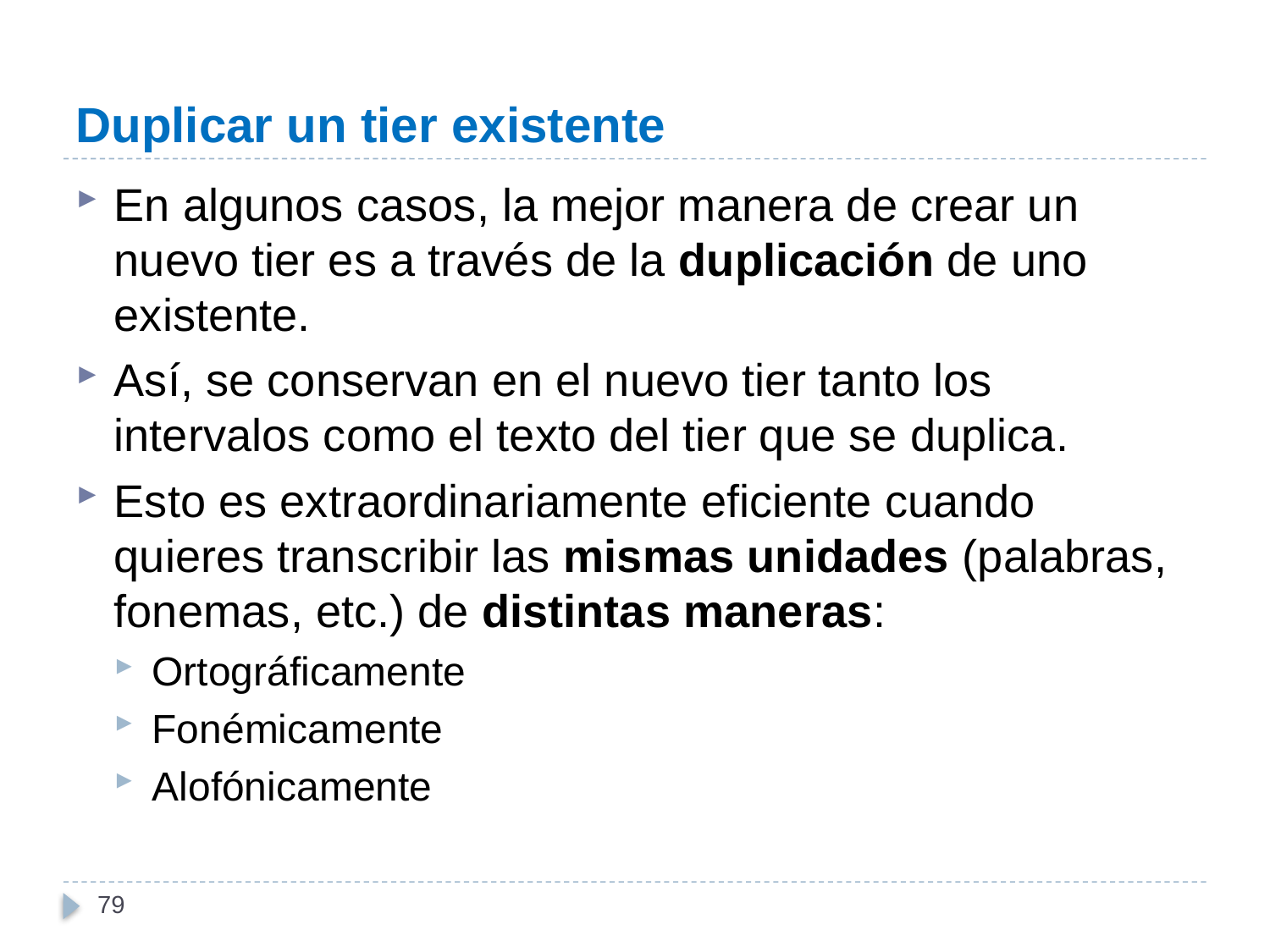

# Duplicar un tier existente
En algunos casos, la mejor manera de crear un nuevo tier es a través de la duplicación de uno existente.
Así, se conservan en el nuevo tier tanto los intervalos como el texto del tier que se duplica.
Esto es extraordinariamente eficiente cuando quieres transcribir las mismas unidades (palabras, fonemas, etc.) de distintas maneras:
Ortográficamente
Fonémicamente
Alofónicamente
79